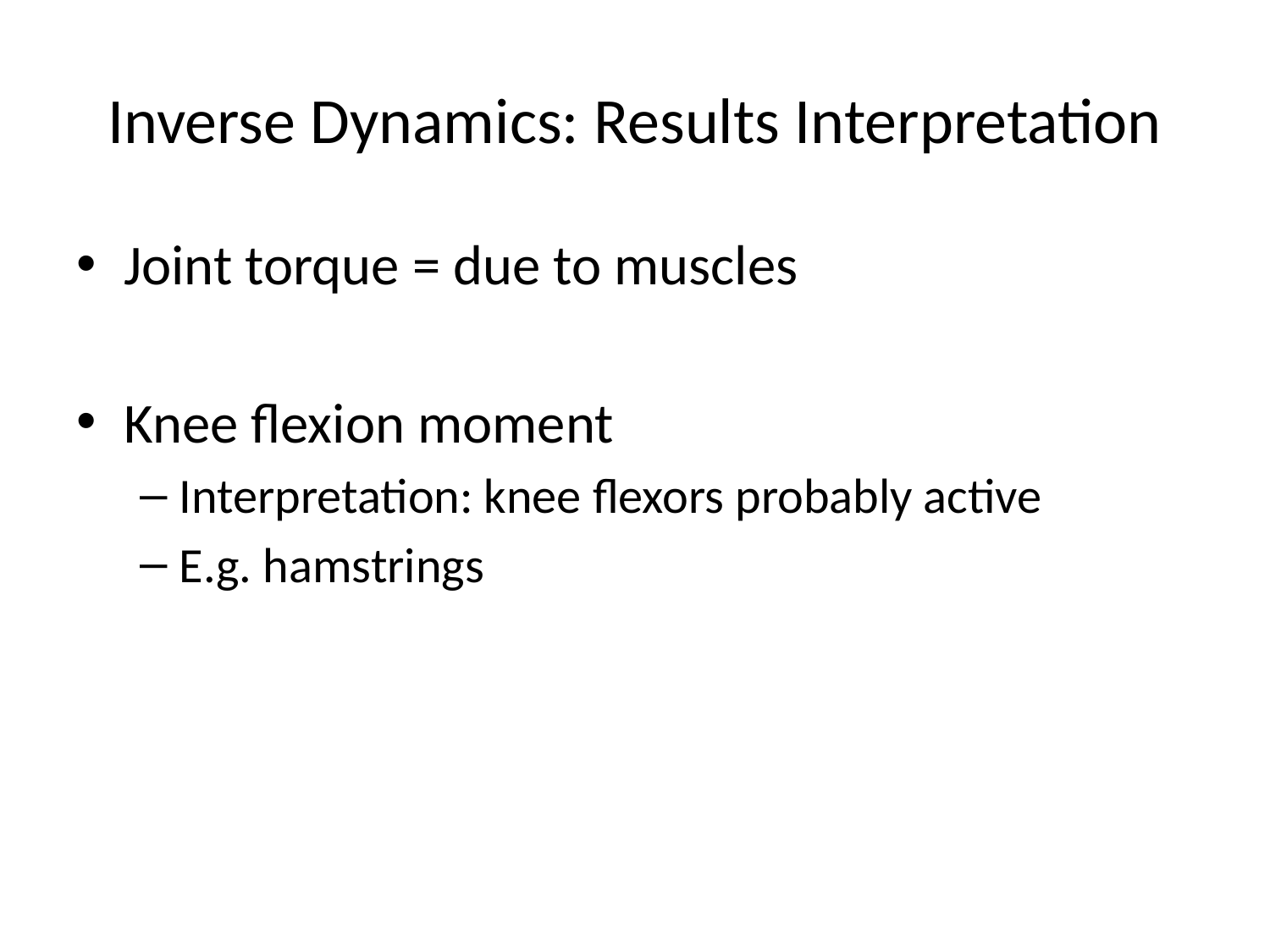

# Inverse Dynamics: Results Interpretation
Joint torque = due to muscles

Knee flexion moment
Interpretation: knee flexors probably active
E.g. hamstrings